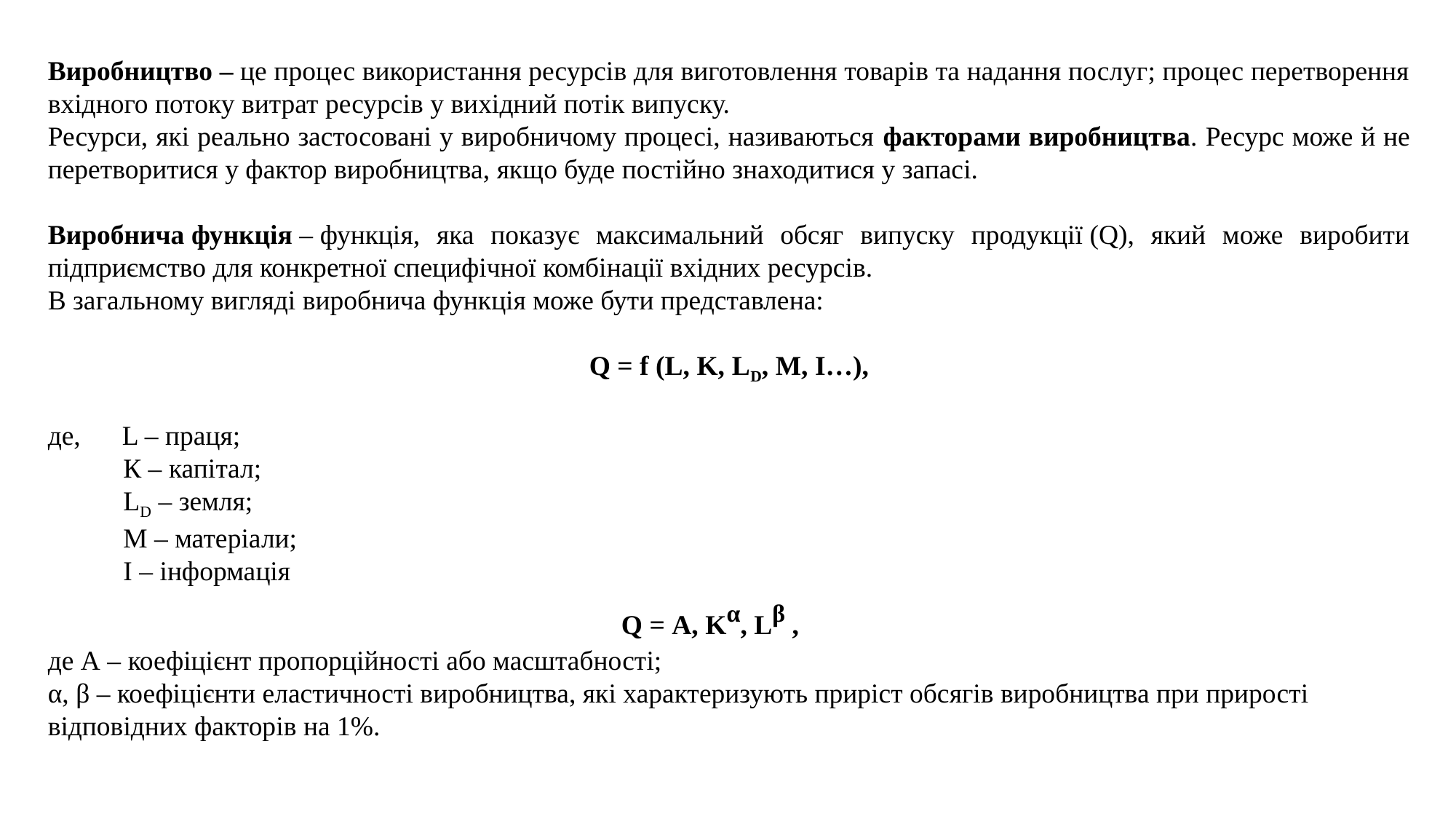

Виробництво – це процес використання ресурсів для виготовлення товарів та надання послуг; процес перетворення вхідного потоку витрат ресурсів у вихідний потік випуску.
Ресурси, які реально застосовані у виробничому процесі, називаються факторами виробництва. Ресурс може й не перетворитися у фактор виробництва, якщо буде постійно знаходитися у запасі.
Виробнича функція – функція, яка показує максимальний обсяг випуску продукції (Q), який може виробити підприємство для конкретної специфічної комбінації вхідних ресурсів.
В загальному вигляді виробнича функція може бути представлена:

Q = f (L, K, LD, M, I…),

де,      L – праця;
К – капітал;
LD – земля;
M – матеріали;
І – інформація
Q = А, Kα, Lβ ,
де А – коефіцієнт пропорційності або масштабності;
α, β – коефіцієнти еластичності виробництва, які характеризують приріст обсягів виробництва при прирості відповідних факторів на 1%.